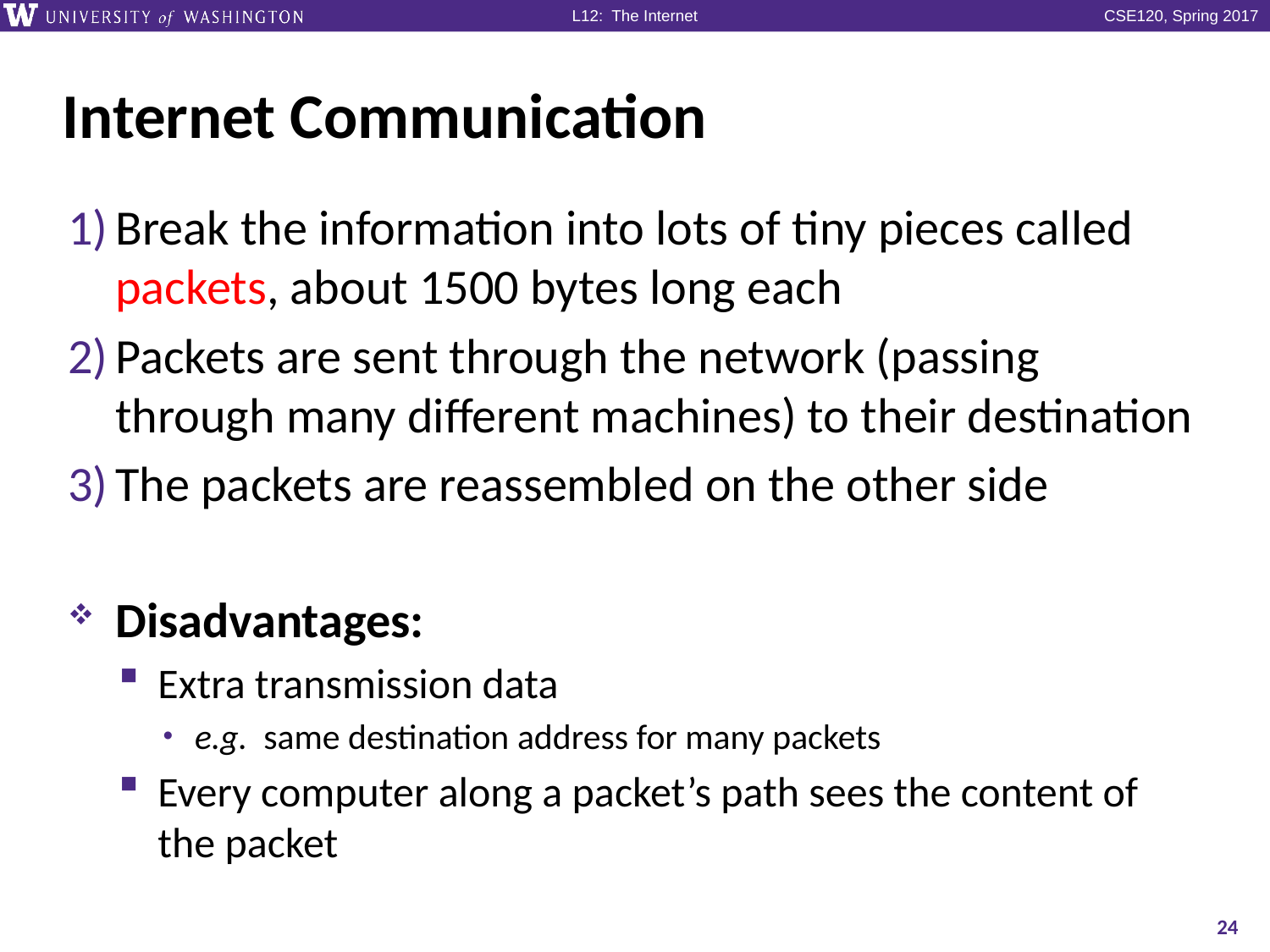

# Internet Communication
Break the information into lots of tiny pieces called packets, about 1500 bytes long each
Packets are sent through the network (passing through many different machines) to their destination
The packets are reassembled on the other side

Disadvantages:
Extra transmission data
e.g.  same destination address for many packets
Every computer along a packet’s path sees the content of the packet
24